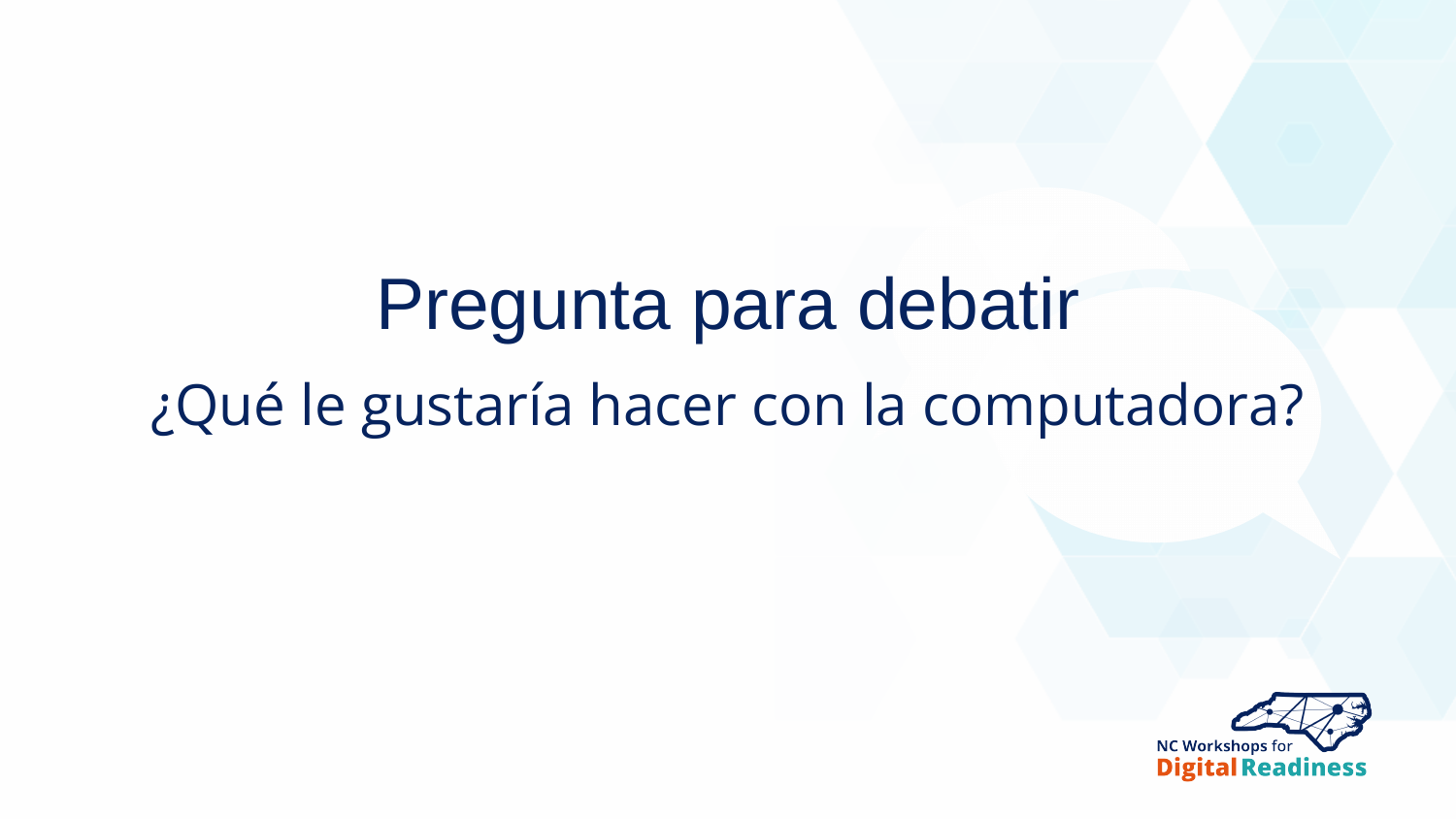

# Pregunta para debatir
¿Qué le gustaría hacer con la computadora?